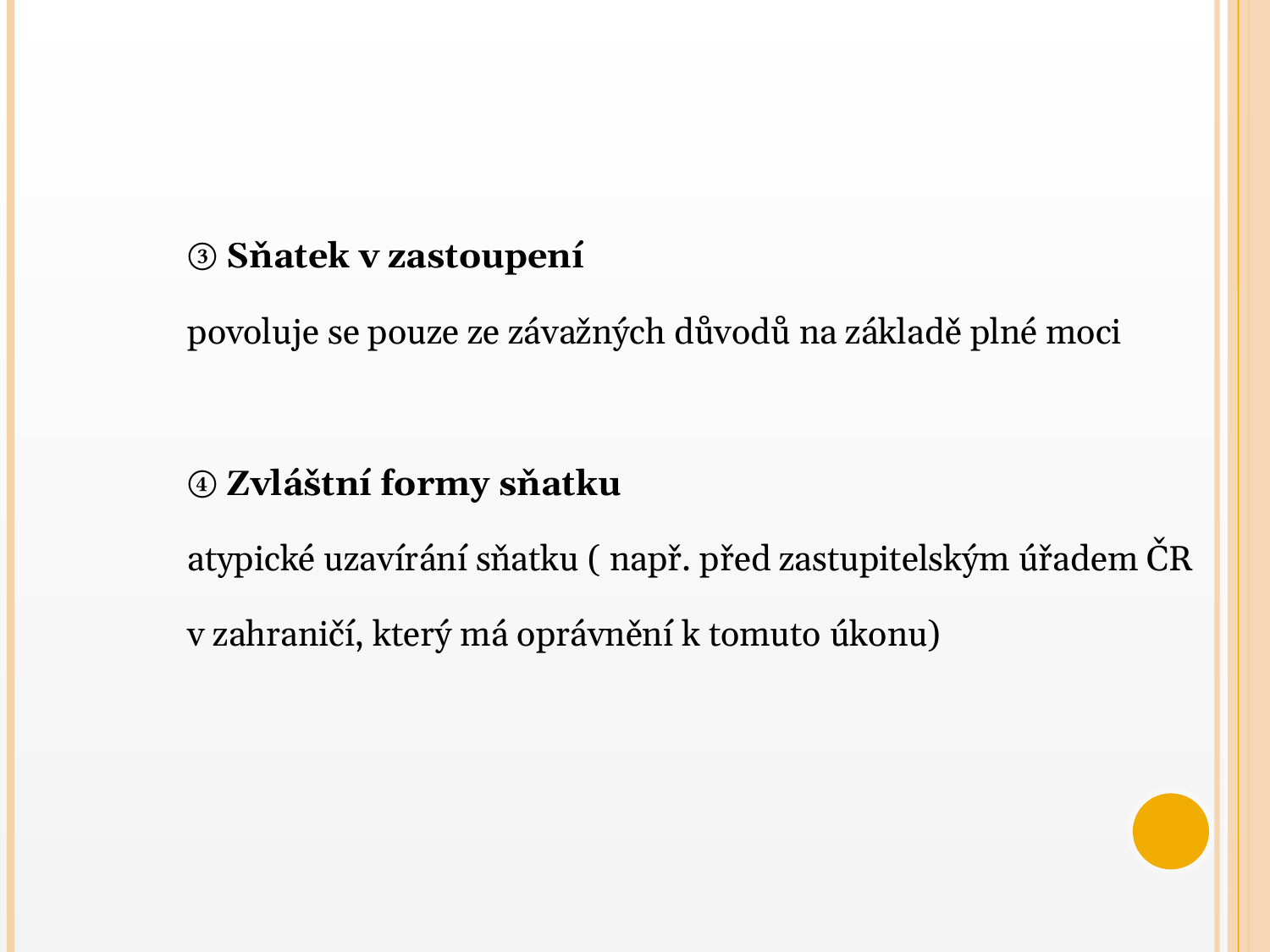

#

③ Sňatek v zastoupení
povoluje se pouze ze závažných důvodů na základě plné moci

④ Zvláštní formy sňatku
atypické uzavírání sňatku ( např. před zastupitelským úřadem ČR
v zahraničí, který má oprávnění k tomuto úkonu)